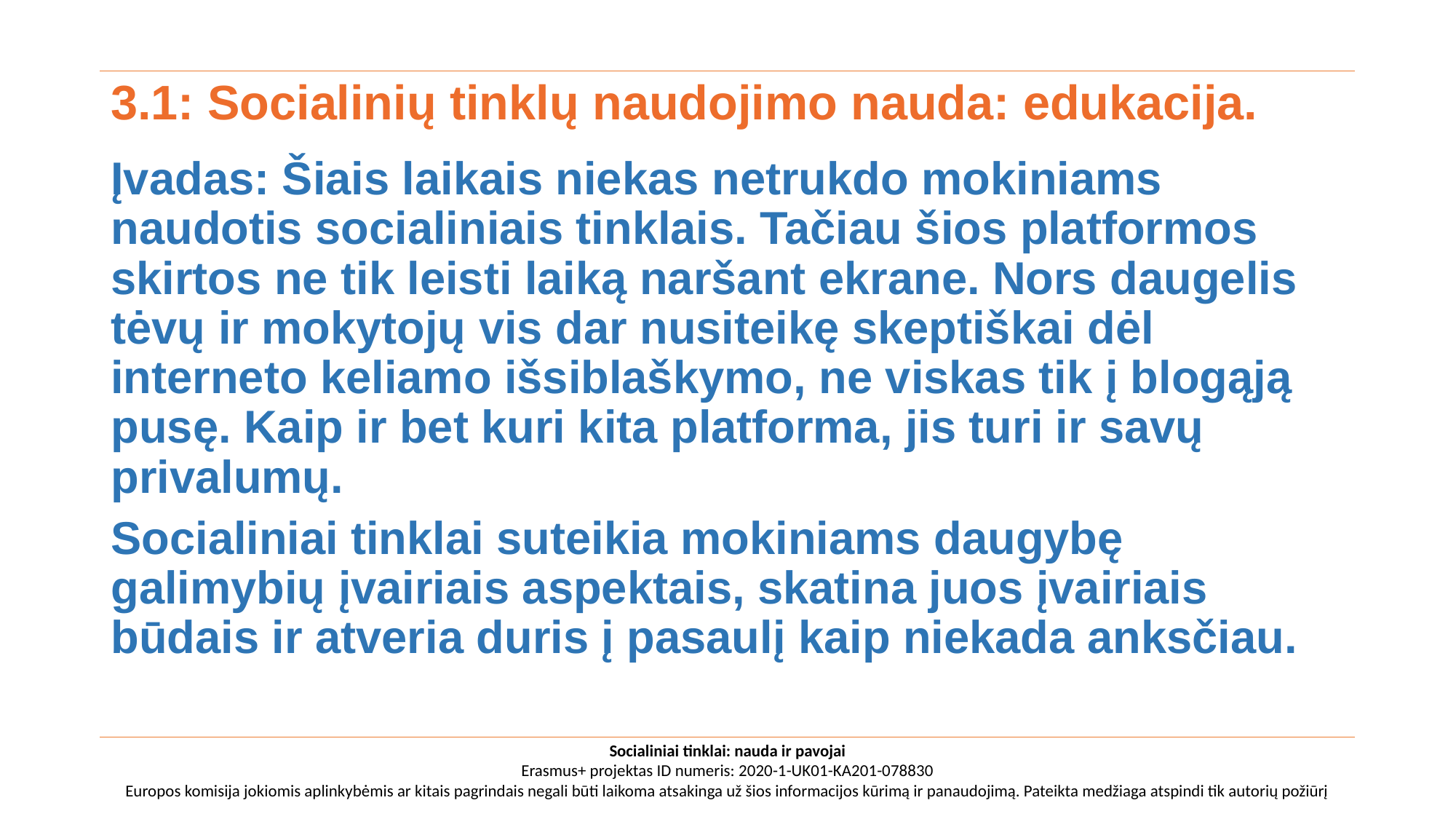

# 3.1: Socialinių tinklų naudojimo nauda: edukacija.
Įvadas: Šiais laikais niekas netrukdo mokiniams naudotis socialiniais tinklais. Tačiau šios platformos skirtos ne tik leisti laiką naršant ekrane. Nors daugelis tėvų ir mokytojų vis dar nusiteikę skeptiškai dėl interneto keliamo išsiblaškymo, ne viskas tik į blogąją pusę. Kaip ir bet kuri kita platforma, jis turi ir savų privalumų.
Socialiniai tinklai suteikia mokiniams daugybę galimybių įvairiais aspektais, skatina juos įvairiais būdais ir atveria duris į pasaulį kaip niekada anksčiau.

Socialiniai tinklai: nauda ir pavojai
Erasmus+ projektas ID numeris: 2020-1-UK01-KA201-078830
Europos komisija jokiomis aplinkybėmis ar kitais pagrindais negali būti laikoma atsakinga už šios informacijos kūrimą ir panaudojimą. Pateikta medžiaga atspindi tik autorių požiūrį